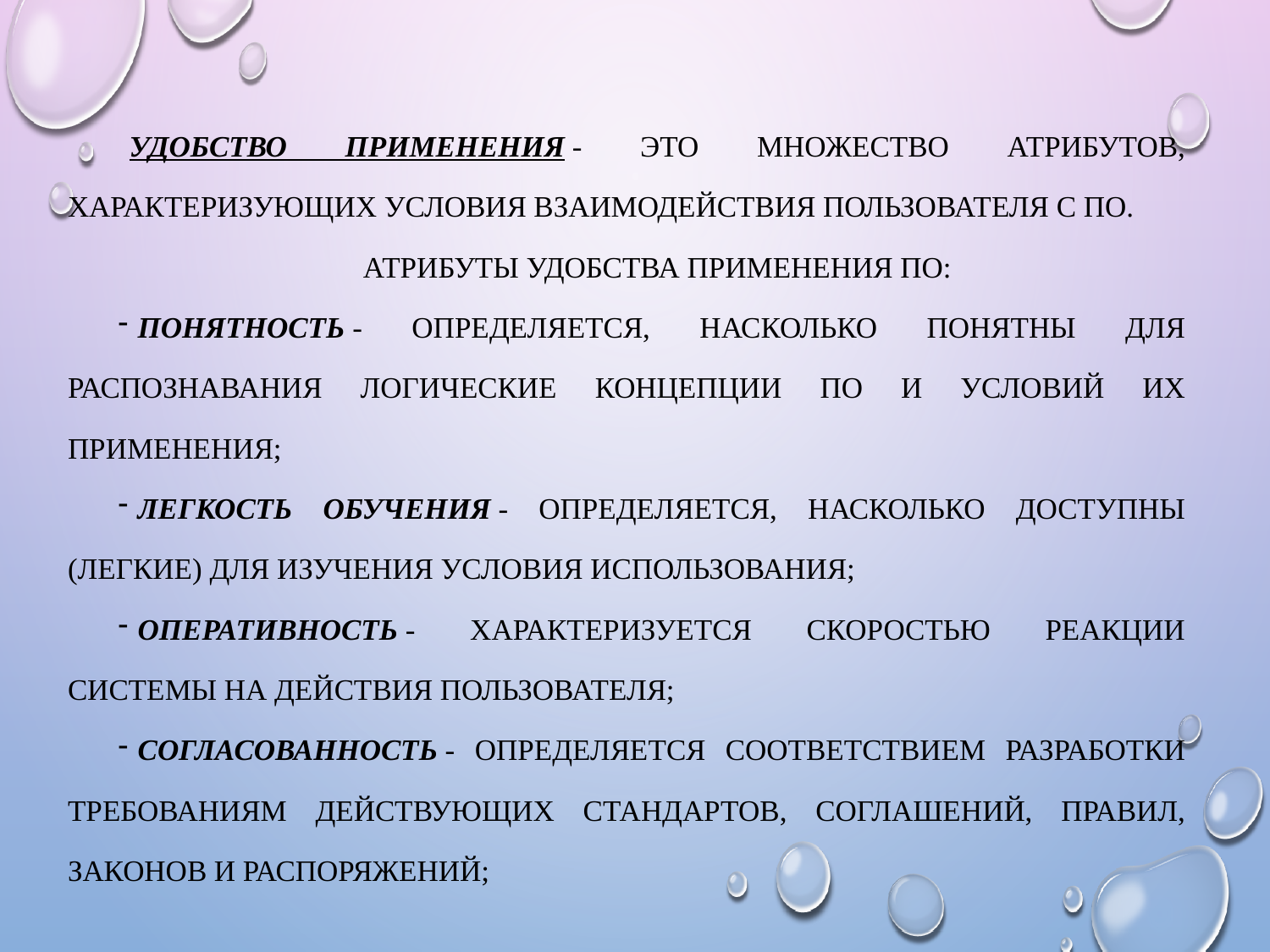

Удобство применения - это множество атрибутов, характеризующих условия взаимодействия пользователя с ПО.
Атрибуты удобства применения ПО:
понятность - определяется, насколько понятны для распознавания логические концепции ПО и условий их применения;
легкость обучения - определяется, насколько доступны (легкие) для изучения условия использования;
оперативность - характеризуется скоростью реакции системы на действия пользователя;
согласованность - определяется соответствием разработки требованиям действующих стандартов, соглашений, правил, законов и распоряжений;